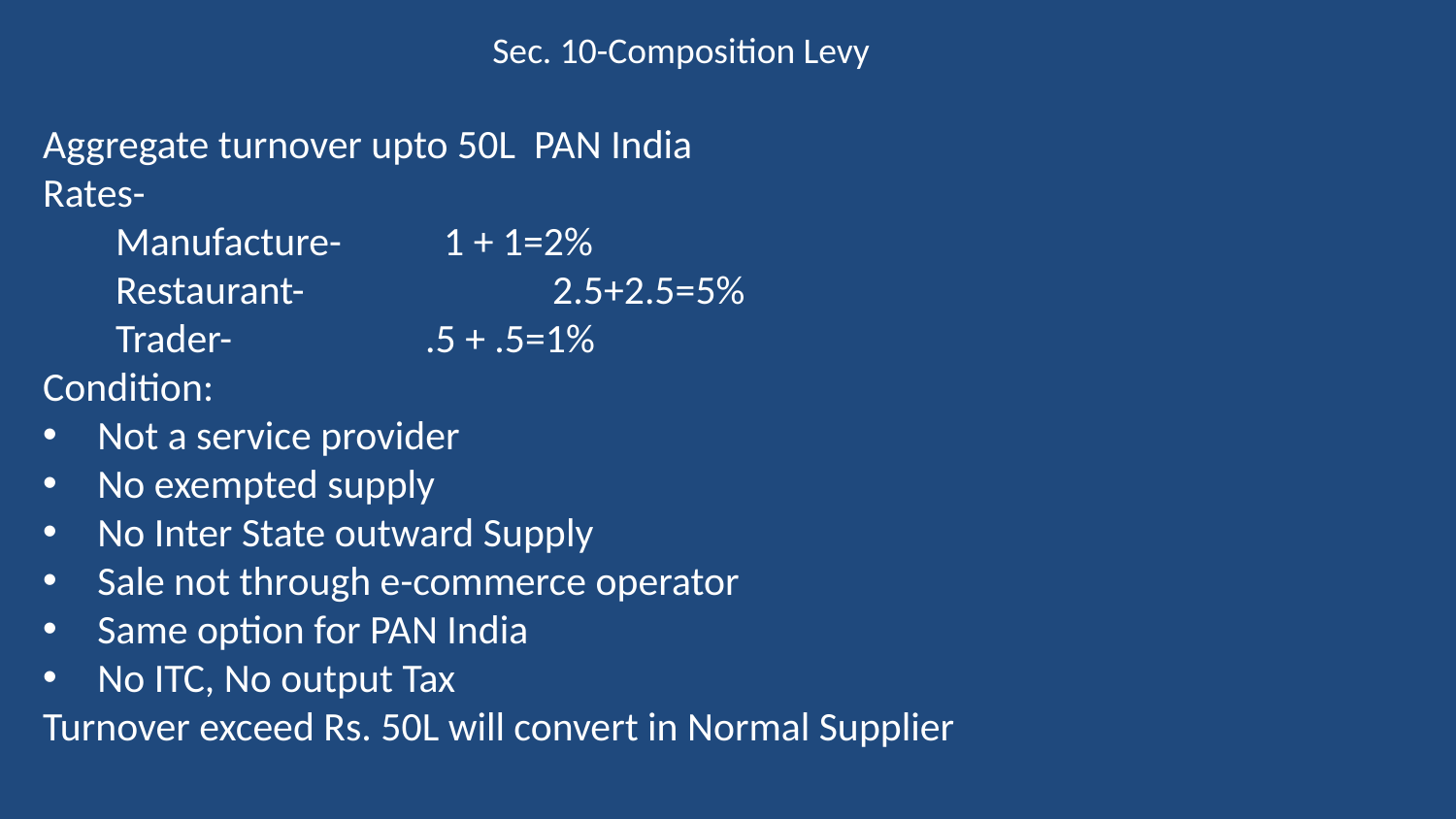

Sec. 10-Composition Levy
Aggregate turnover upto 50L  PAN India
Rates-
Manufacture-	    1 + 1=2%
Restaurant-		2.5+2.5=5%
Trader-		  .5 + .5=1%
Condition:
Not a service provider
No exempted supply
No Inter State outward Supply
Sale not through e-commerce operator
Same option for PAN India
No ITC, No output Tax
Turnover exceed Rs. 50L will convert in Normal Supplier